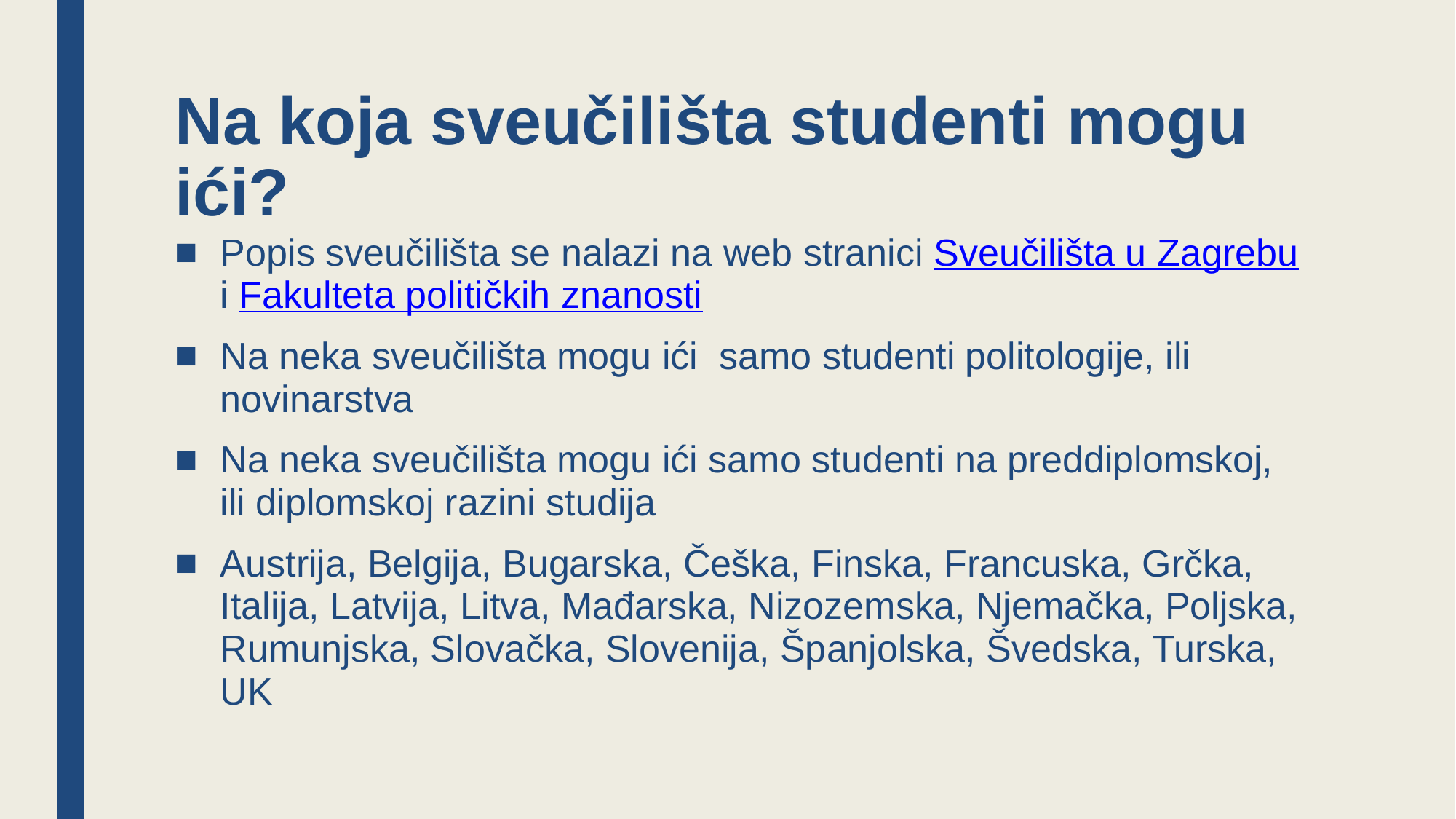

# Na koja sveučilišta studenti mogu ići?
Popis sveučilišta se nalazi na web stranici Sveučilišta u Zagrebu i Fakulteta političkih znanosti
Na neka sveučilišta mogu ići  samo studenti politologije, ili novinarstva
Na neka sveučilišta mogu ići samo studenti na preddiplomskoj, ili diplomskoj razini studija
Austrija, Belgija, Bugarska, Češka, Finska, Francuska, Grčka, Italija, Latvija, Litva, Mađarska, Nizozemska, Njemačka, Poljska, Rumunjska, Slovačka, Slovenija, Španjolska, Švedska, Turska, UK